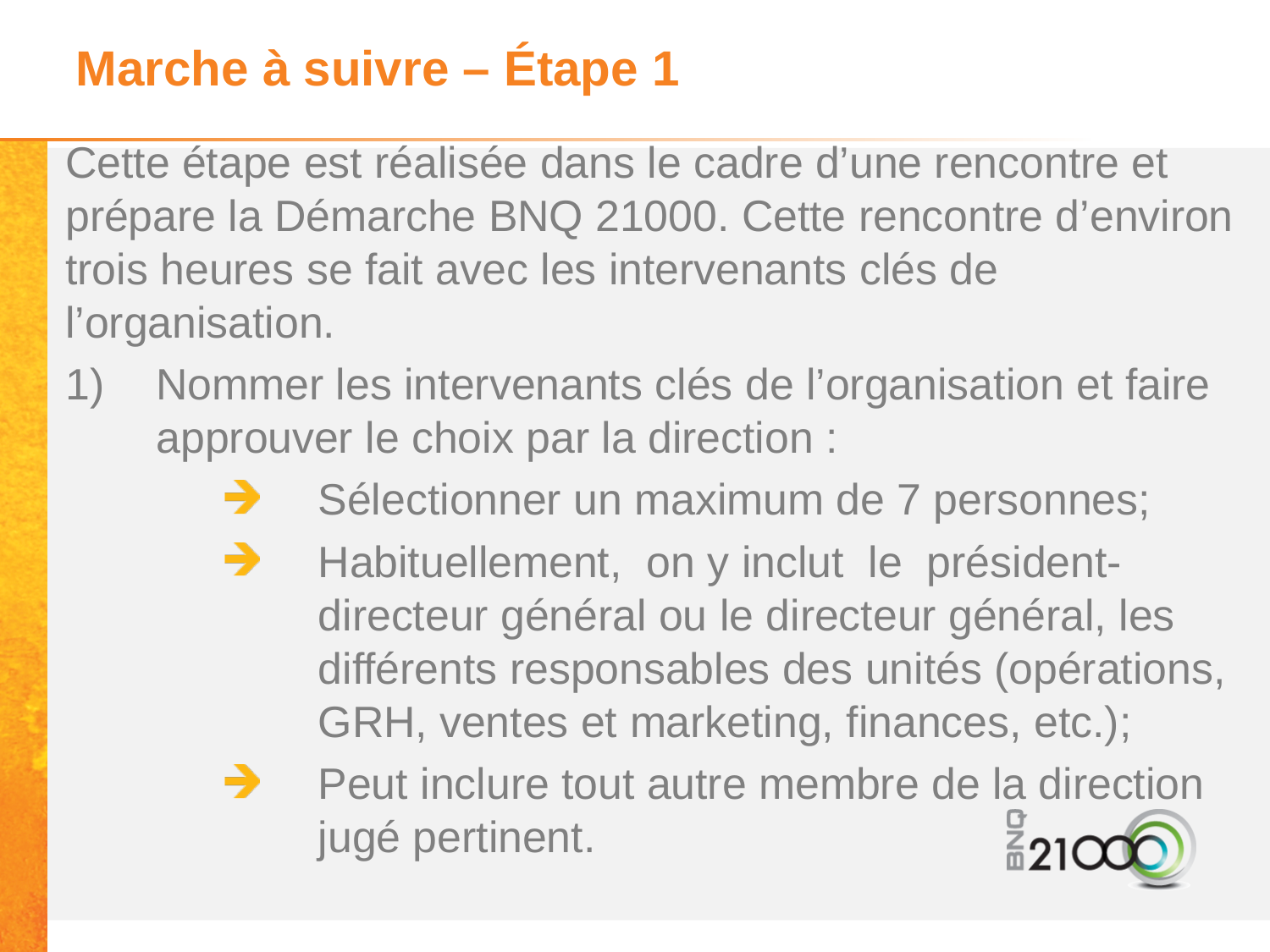

# Marche à suivre – Étape 1
Cette étape est réalisée dans le cadre d’une rencontre et prépare la Démarche BNQ 21000. Cette rencontre d’environ trois heures se fait avec les intervenants clés de l’organisation.
Nommer les intervenants clés de l’organisation et faire approuver le choix par la direction :
Sélectionner un maximum de 7 personnes;
Habituellement,  on y inclut  le  président-directeur général ou le directeur général, les différents responsables des unités (opérations, GRH, ventes et marketing, finances, etc.);
Peut inclure tout autre membre de la direction jugé pertinent.